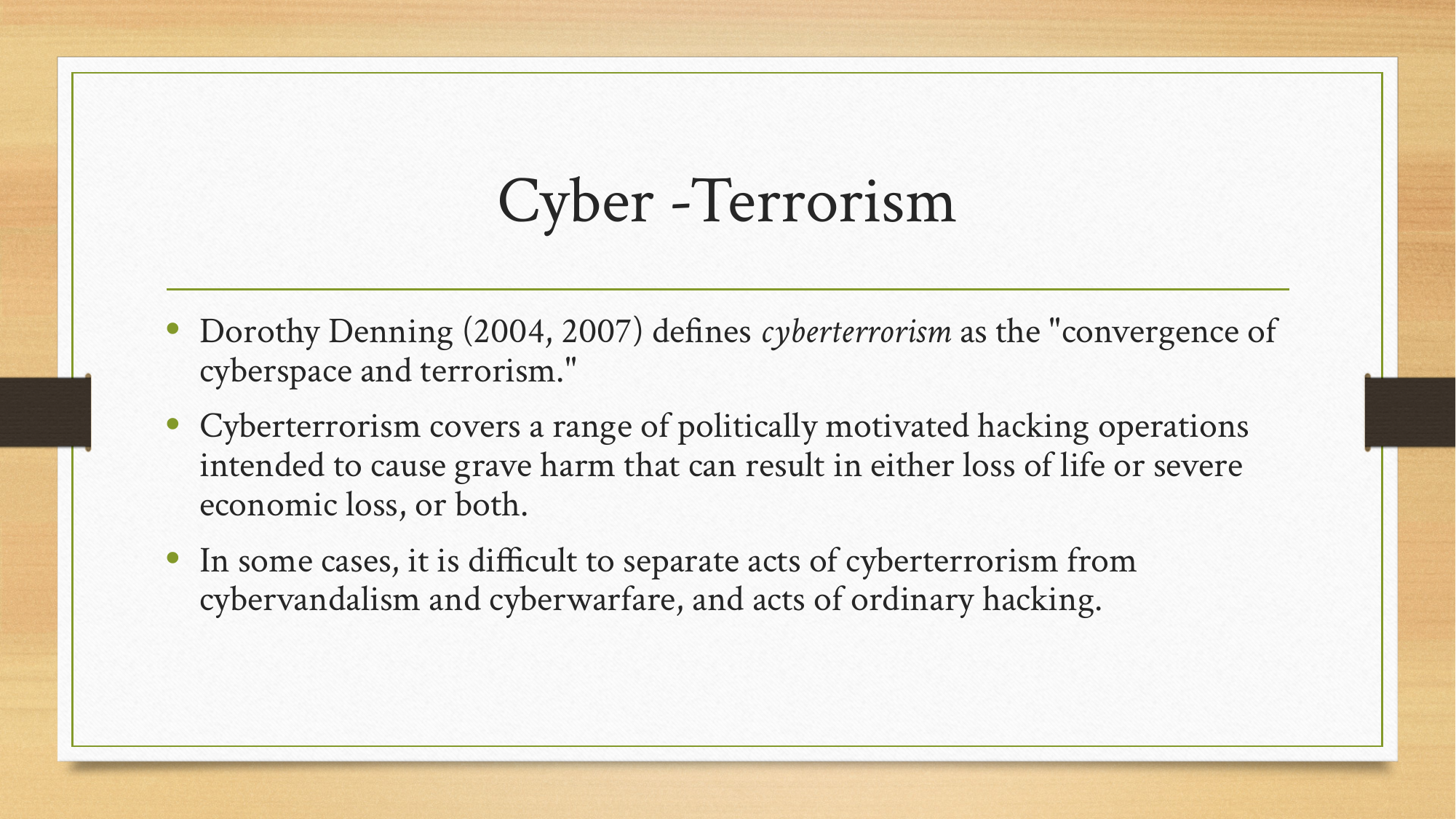

# Cyber -Terrorism
Dorothy Denning (2004, 2007) defines cyberterrorism as the "convergence of cyberspace and terrorism."
Cyberterrorism covers a range of politically motivated hacking operations intended to cause grave harm that can result in either loss of life or severe economic loss, or both.
In some cases, it is difficult to separate acts of cyberterrorism from cybervandalism and cyberwarfare, and acts of ordinary hacking.